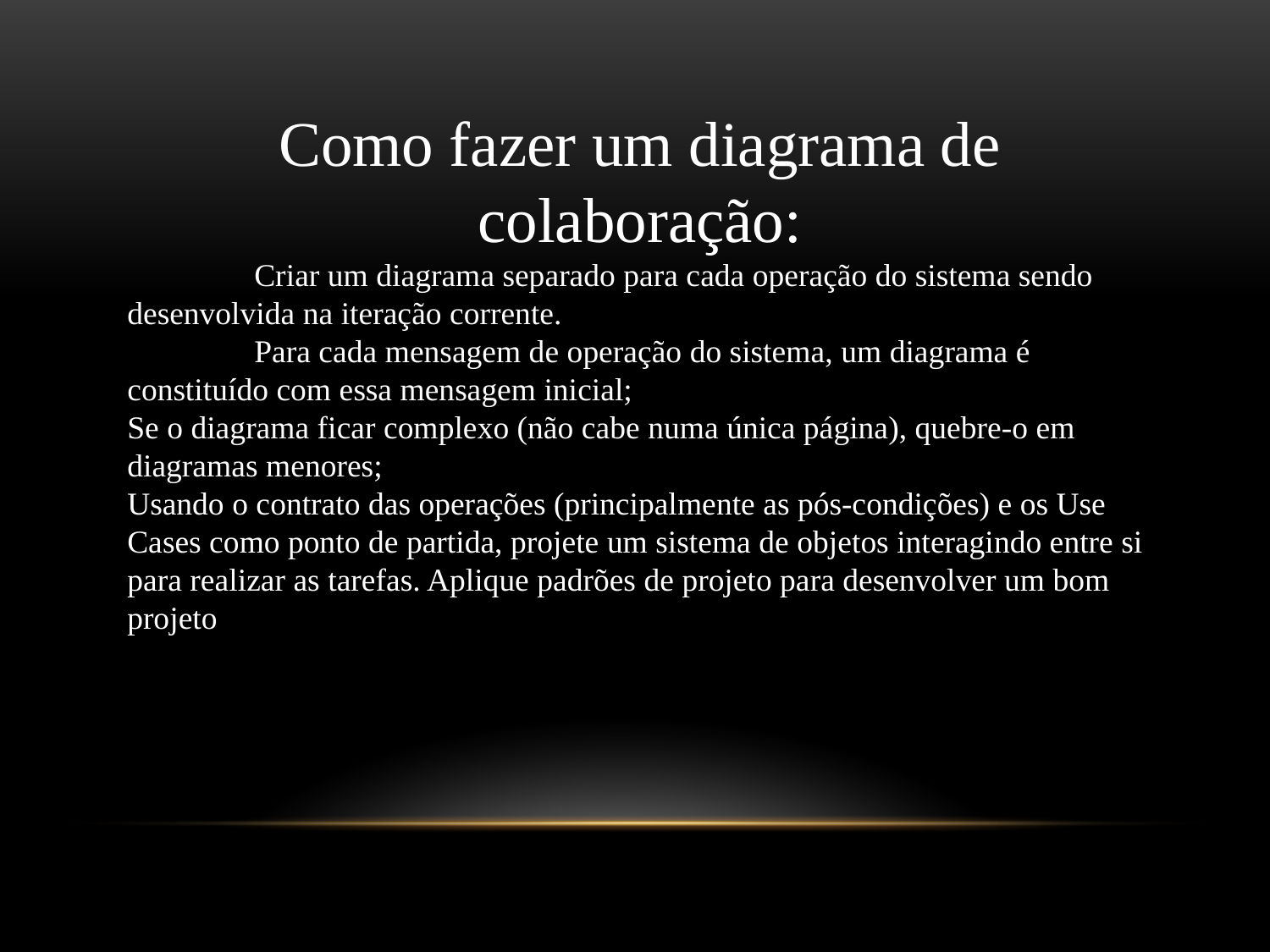

Como fazer um diagrama de colaboração:
	Criar um diagrama separado para cada operação do sistema sendo desenvolvida na iteração corrente.
	Para cada mensagem de operação do sistema, um diagrama é constituído com essa mensagem inicial;
Se o diagrama ficar complexo (não cabe numa única página), quebre-o em diagramas menores;
Usando o contrato das operações (principalmente as pós-condições) e os Use Cases como ponto de partida, projete um sistema de objetos interagindo entre si para realizar as tarefas. Aplique padrões de projeto para desenvolver um bom projeto